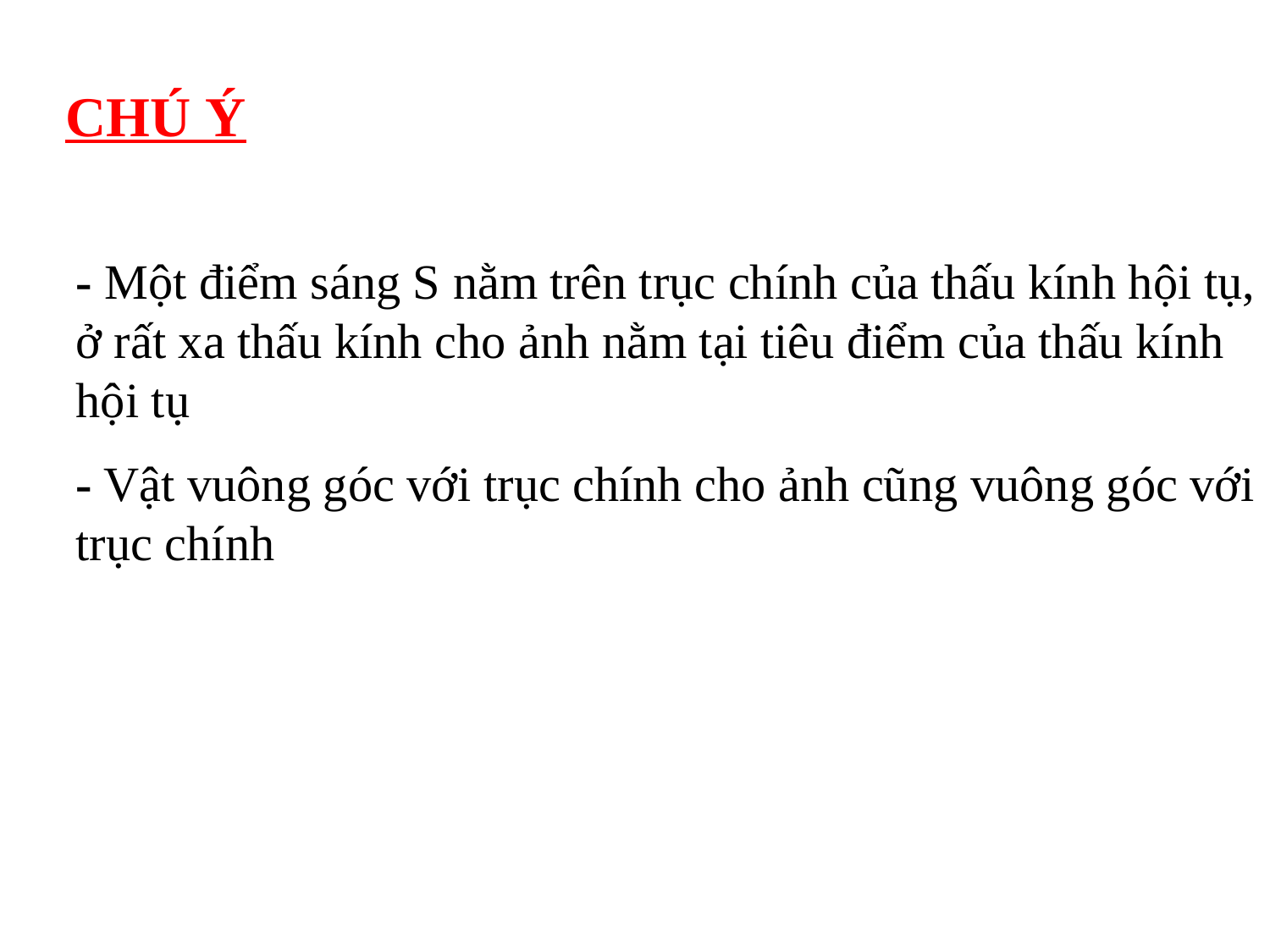

CHÚ Ý
- Một điểm sáng S nằm trên trục chính của thấu kính hội tụ, ở rất xa thấu kính cho ảnh nằm tại tiêu điểm của thấu kính hội tụ
- Vật vuông góc với trục chính cho ảnh cũng vuông góc với trục chính